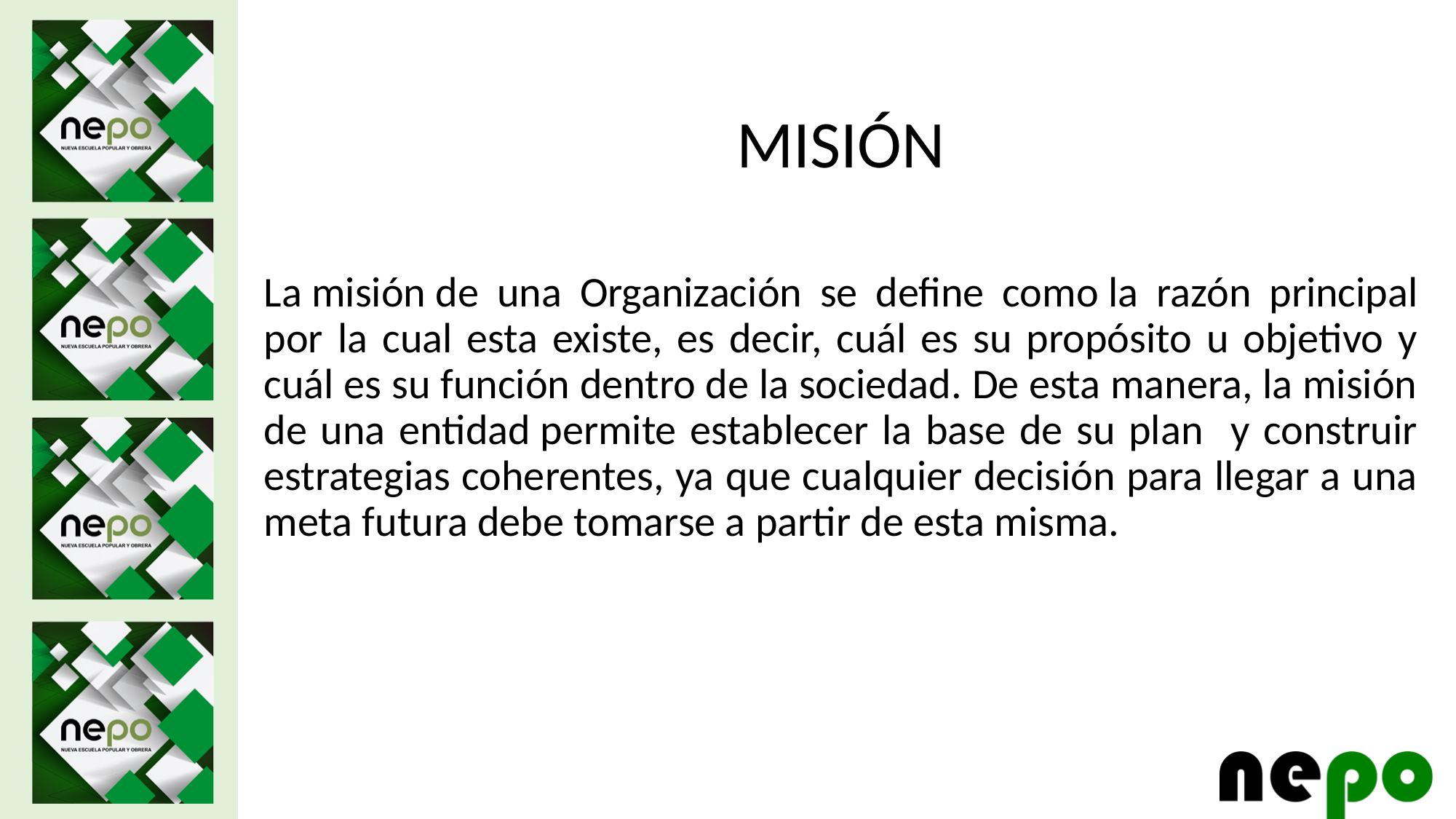

# MISIÓN
La misión de una Organización se define como la razón principal por la cual esta existe, es decir, cuál es su propósito u objetivo y cuál es su función dentro de la sociedad. De esta manera, la misión de una entidad permite establecer la base de su plan  y construir estrategias coherentes, ya que cualquier decisión para llegar a una meta futura debe tomarse a partir de esta misma.